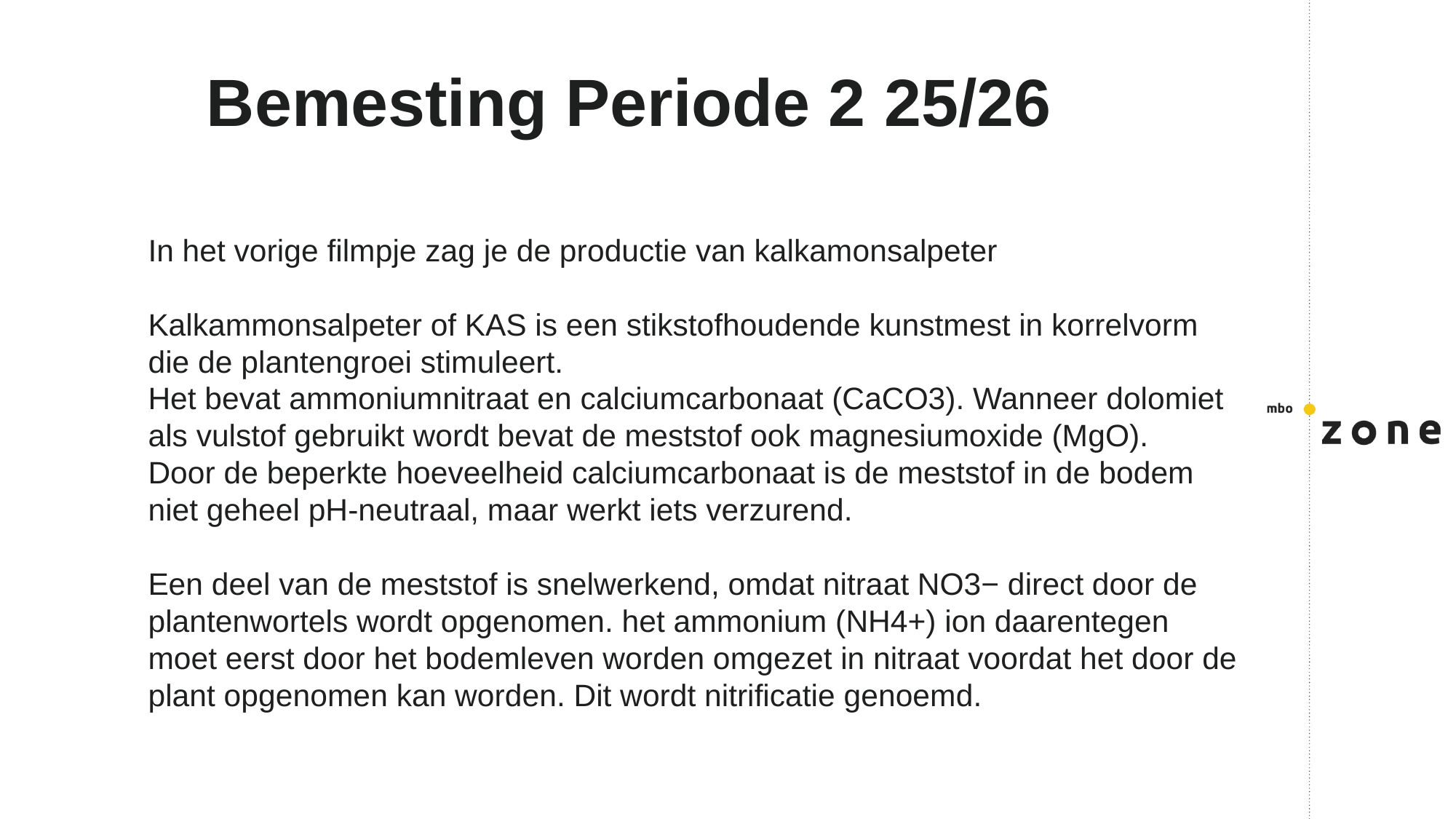

# Bemesting Periode 2 25/26

In het vorige filmpje zag je de productie van kalkamonsalpeter

Kalkammonsalpeter of KAS is een stikstofhoudende kunstmest in korrelvorm die de plantengroei stimuleert.
Het bevat ammoniumnitraat en calciumcarbonaat (CaCO3). Wanneer dolomiet als vulstof gebruikt wordt bevat de meststof ook magnesiumoxide (MgO).
Door de beperkte hoeveelheid calciumcarbonaat is de meststof in de bodem niet geheel pH-neutraal, maar werkt iets verzurend.

Een deel van de meststof is snelwerkend, omdat nitraat NO3− direct door de plantenwortels wordt opgenomen. het ammonium (NH4+) ion daarentegen moet eerst door het bodemleven worden omgezet in nitraat voordat het door de plant opgenomen kan worden. Dit wordt nitrificatie genoemd.